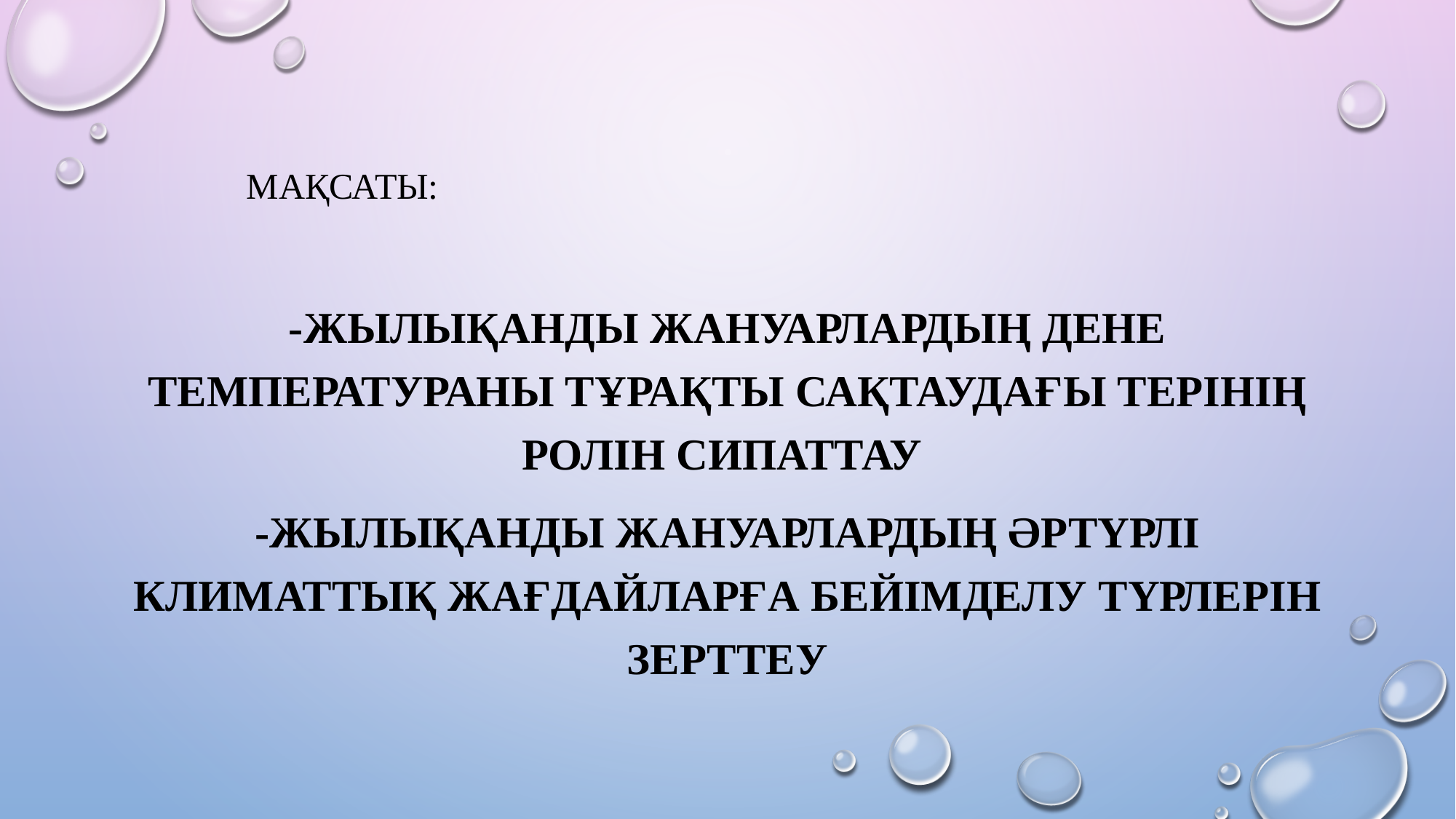

# Мақсаты:
-жылықанды жануарлардың дене температураны тұрақты сақтаудағы терінің ролін сипаттау
-жылықанды жануарлардың әртүрлі климаттық жағдайларға бейімделу түрлерін зерттеу